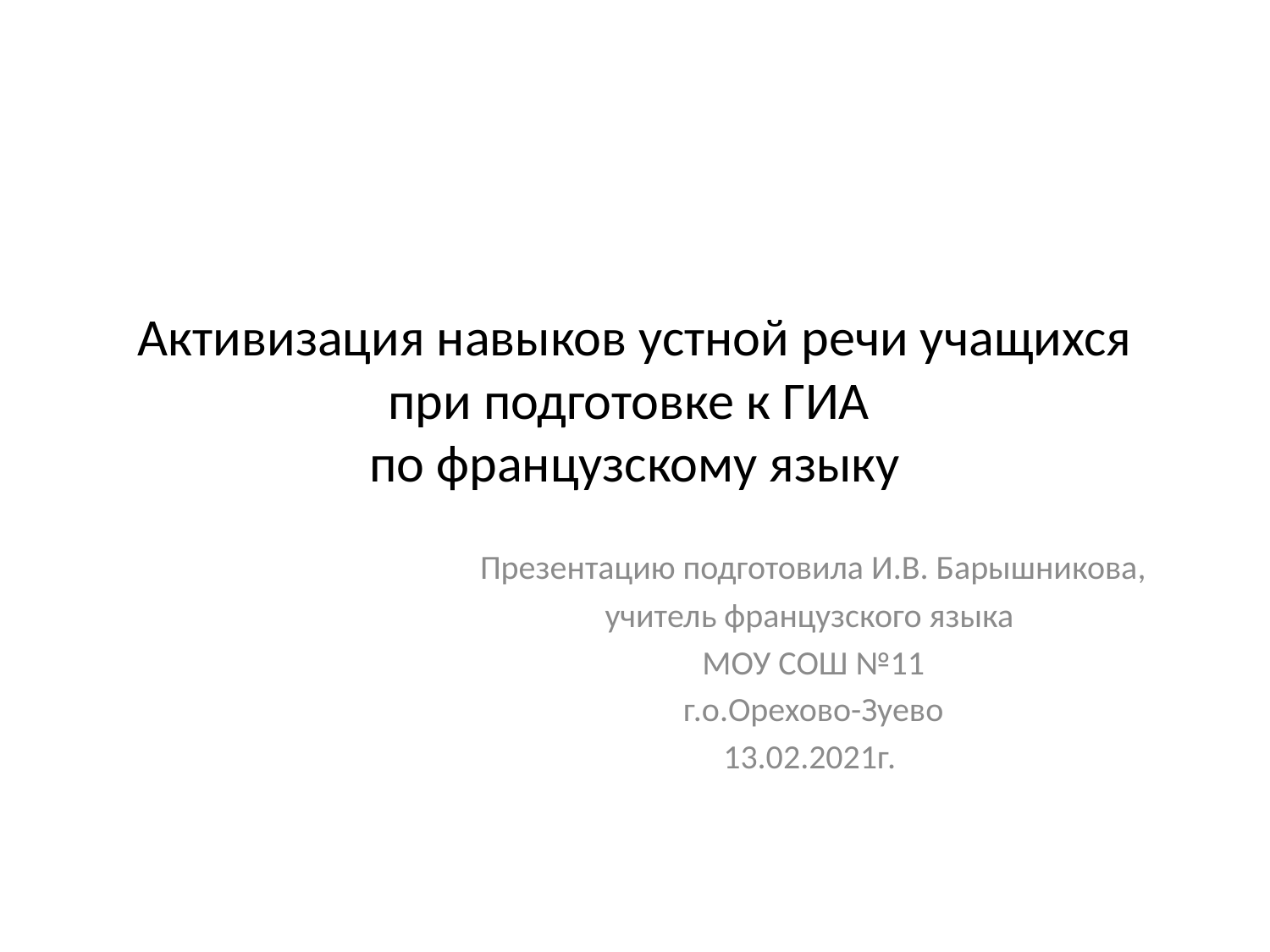

# Активизация навыков устной речи учащихся при подготовке к ГИА по французскому языку
Презентацию подготовила И.В. Барышникова,
учитель французского языка
МОУ СОШ №11
г.о.Орехово-Зуево
13.02.2021г.